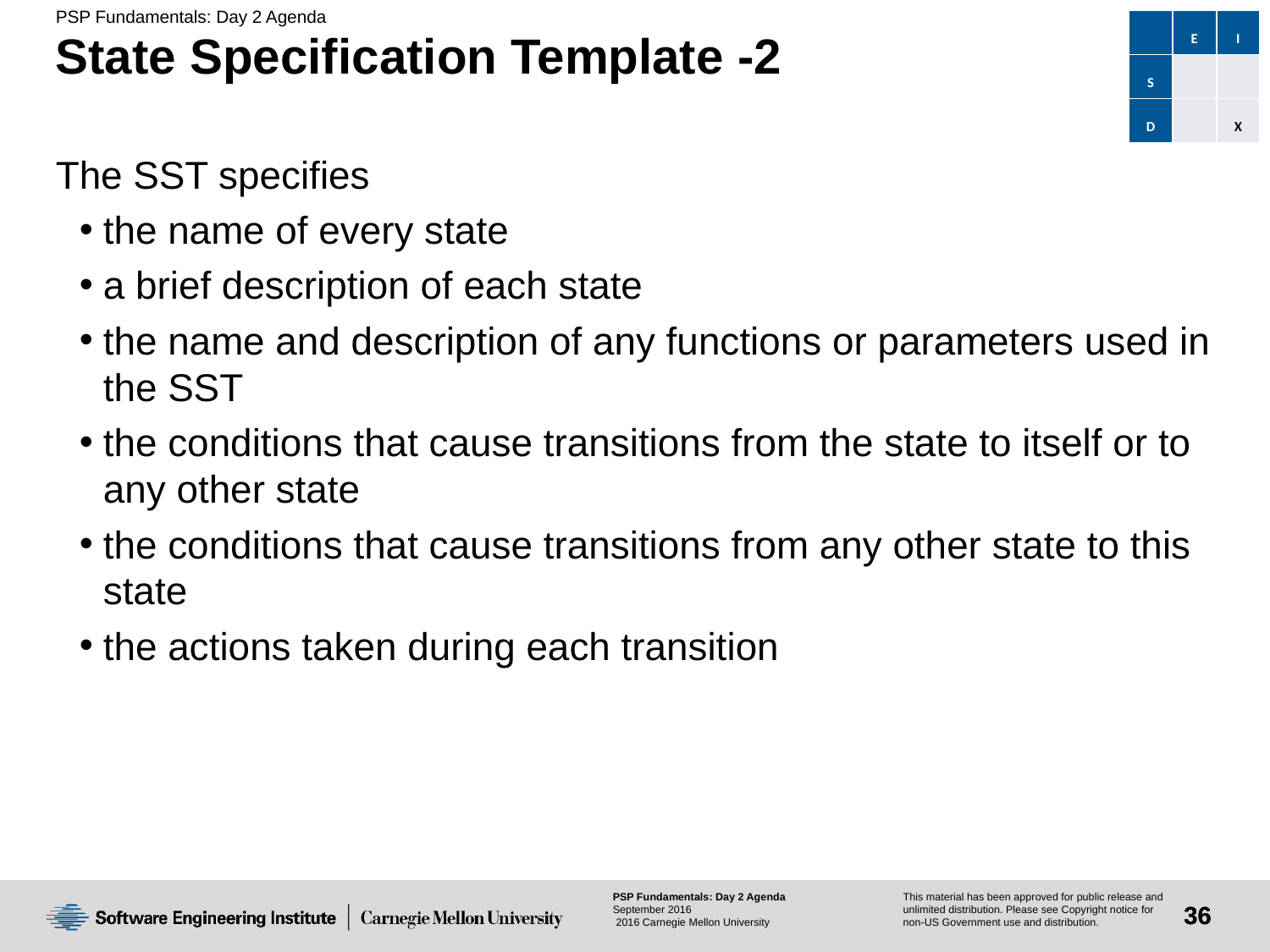

|  | E | I |
| --- | --- | --- |
| S |  |  |
| D |  | X |
# State Specification Template -2
The SST specifies
the name of every state
a brief description of each state
the name and description of any functions or parameters used in the SST
the conditions that cause transitions from the state to itself or to any other state
the conditions that cause transitions from any other state to this state
the actions taken during each transition